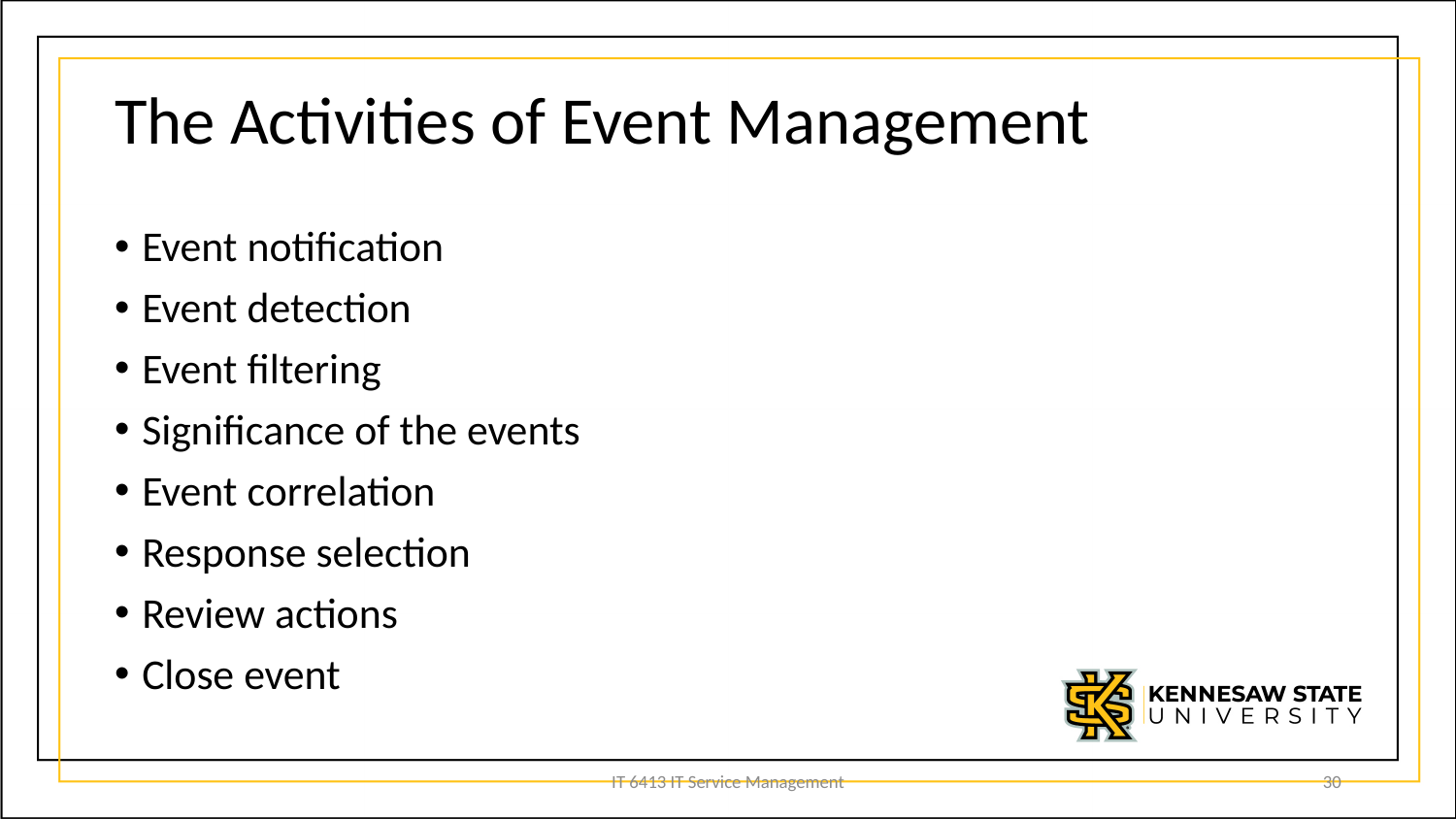

# The Activities of Event Management
Event notification
Event detection
Event filtering
Significance of the events
Event correlation
Response selection
Review actions
Close event
IT 6413 IT Service Management
30